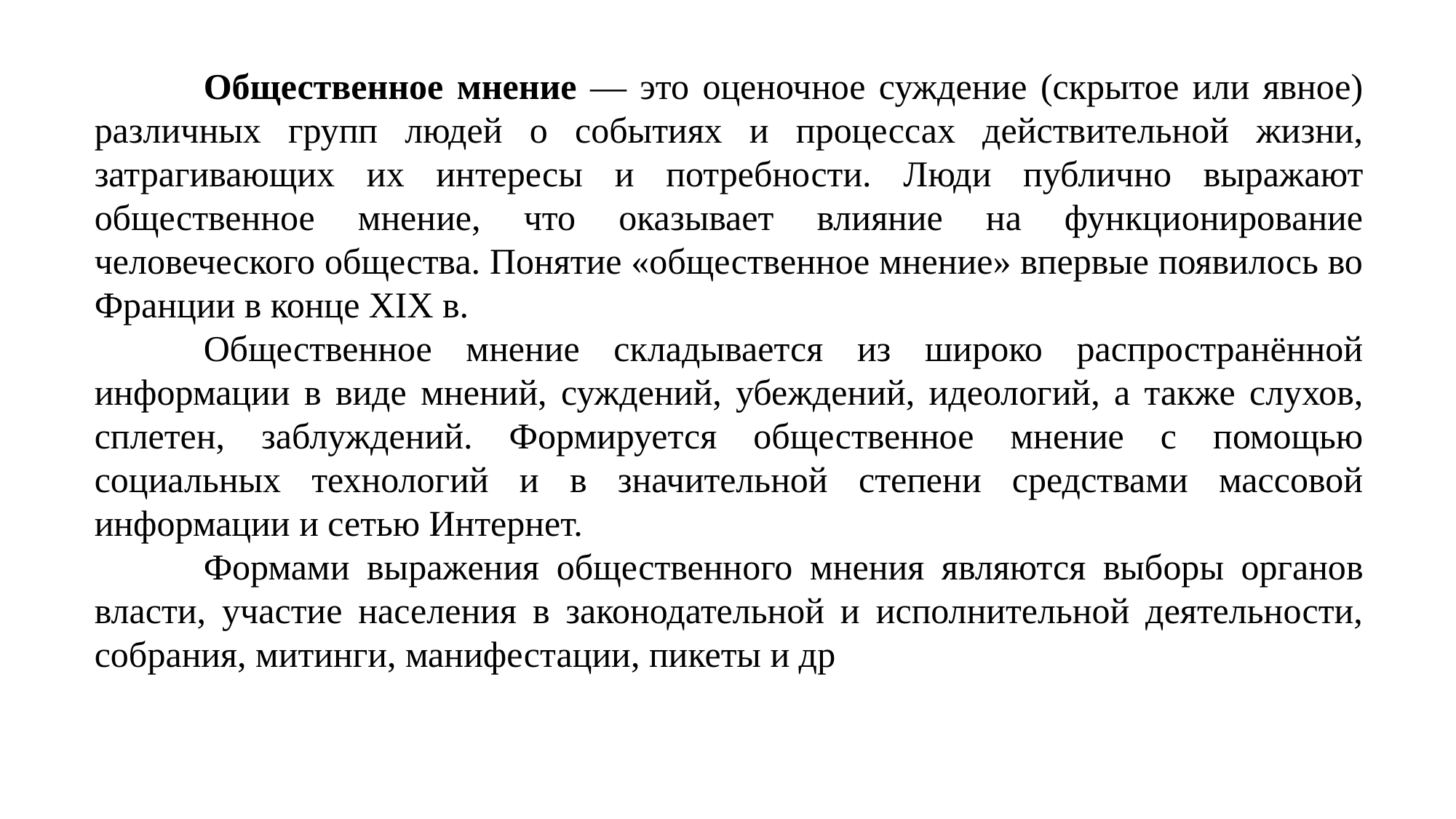

Общественное мнение — это оценочное суждение (скрытое или явное) различных групп людей о событиях и процессах действительной жизни, затрагивающих их интересы и потребности. Люди публично выражают общественное мнение, что оказывает влияние на функционирование человеческого общества. Понятие «общественное мнение» впервые появилось во Франции в конце XIX в.
	Общественное мнение складывается из широко распространённой информации в виде мнений, суждений, убеждений, идеологий, а также слухов, сплетен, заблуждений. Формируется общественное мнение с помощью социальных технологий и в значительной степени средствами массовой информации и сетью Интернет.
	Формами выражения общественного мнения являются выборы органов власти, участие населения в законодательной и исполнительной деятельности, собрания, митинги, манифестации, пикеты и др